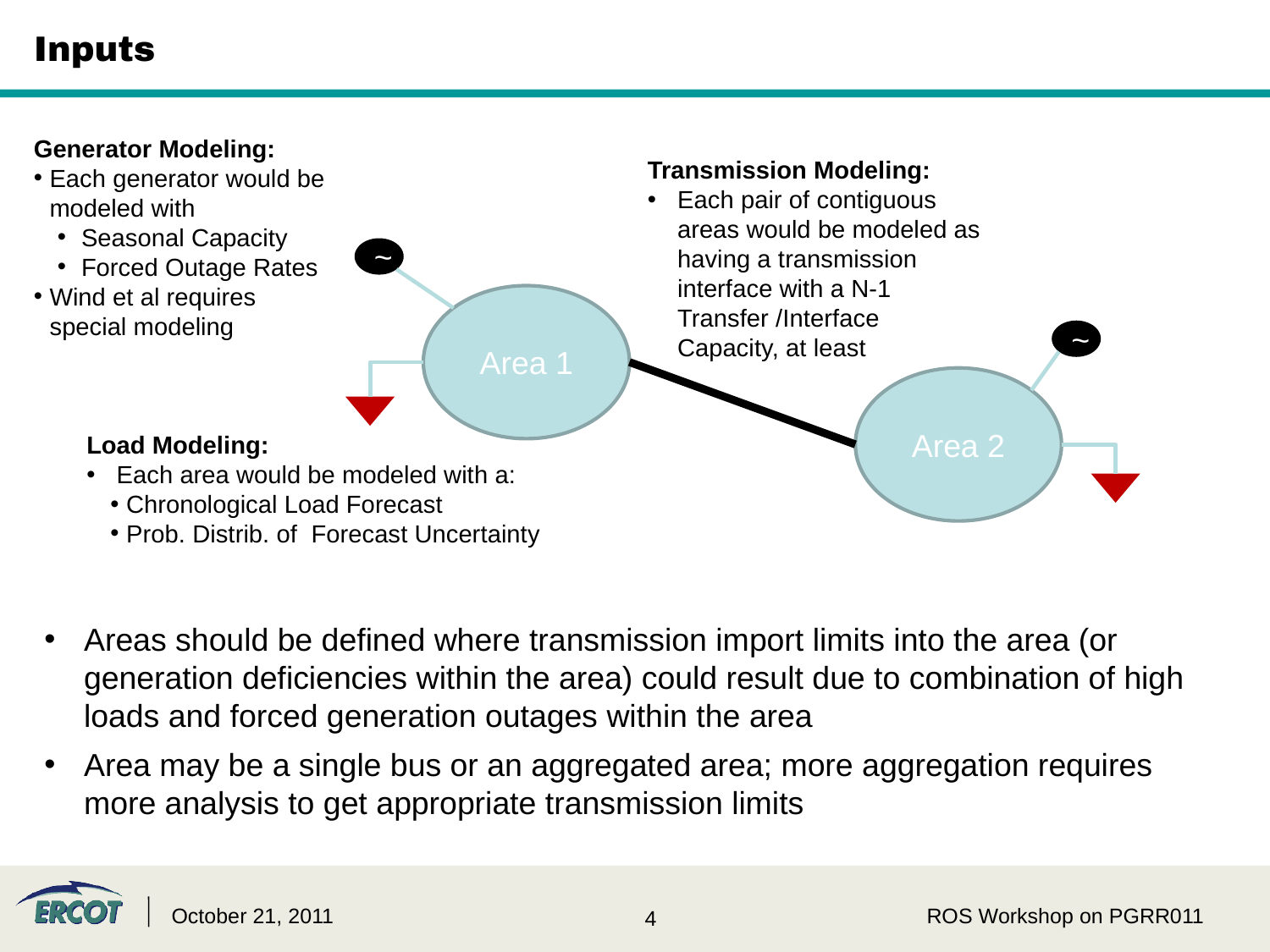

# Inputs
Generator Modeling:
Each generator would be modeled with
Seasonal Capacity
Forced Outage Rates
Wind et al requires special modeling
Transmission Modeling:
Each pair of contiguous areas would be modeled as having a transmission interface with a N-1 Transfer /Interface Capacity, at least
~
Area 1
~
Area 2

Load Modeling:
Each area would be modeled with a:
Chronological Load Forecast
Prob. Distrib. of  Forecast Uncertainty

Areas should be defined where transmission import limits into the area (or generation deficiencies within the area) could result due to combination of high loads and forced generation outages within the area
Area may be a single bus or an aggregated area; more aggregation requires more analysis to get appropriate transmission limits
October 21, 2011
ROS Workshop on PGRR011